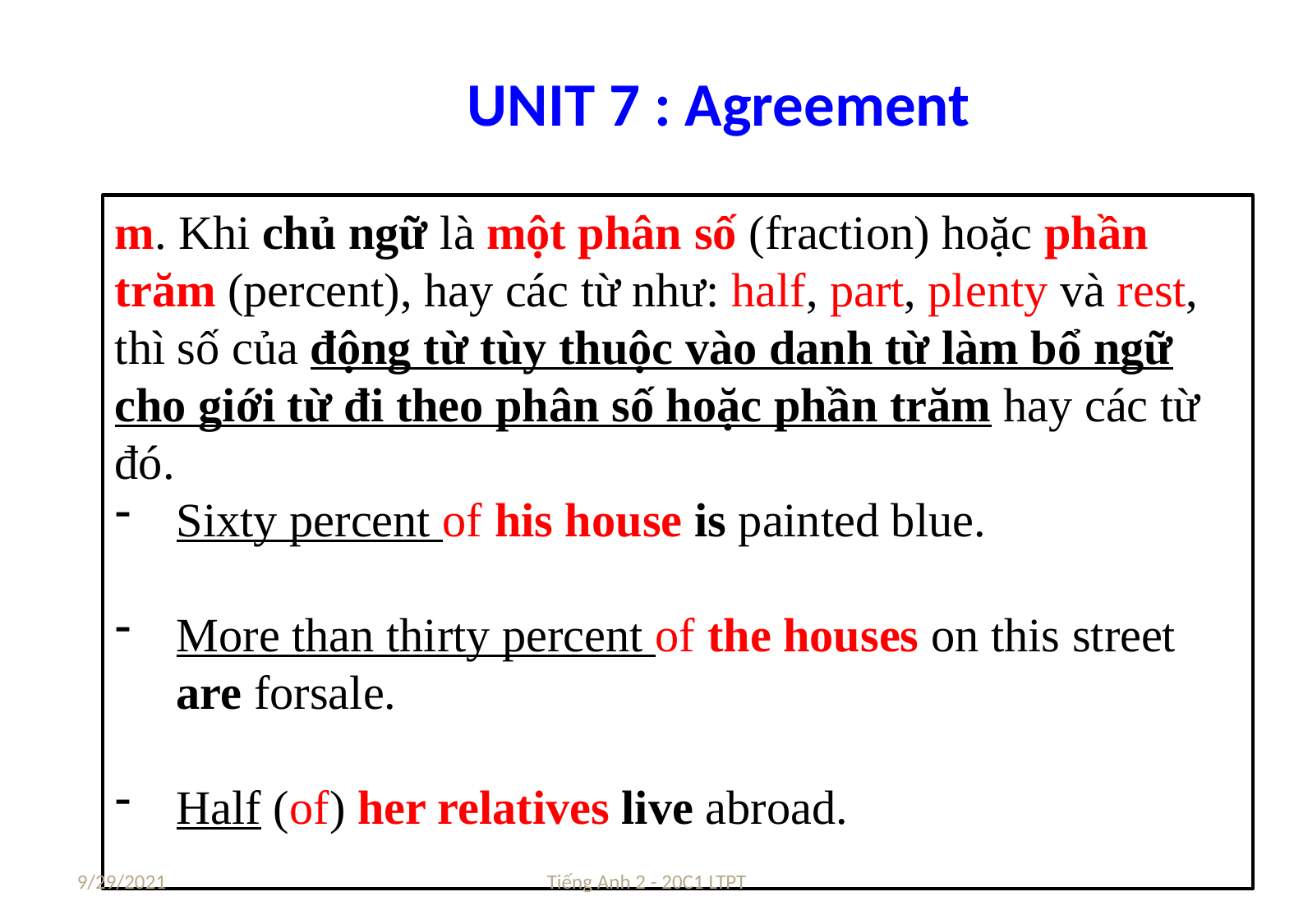

# UNIT 7 : Agreement
m. Khi chủ ngữ là một phân số (fraction) hoặc phần trăm (percent), hay các từ như: half, part, plenty và rest, thì số của động từ tùy thuộc vào danh từ làm bổ ngữ cho giới từ đi theo phân số hoặc phần trăm hay các từ đó.
Sixty percent of his house is painted blue.

More than thirty percent of the houses on this street are forsale.

Half (of) her relatives live abroad.

9/29/2021
Tiếng Anh 2 - 20C1 LTPT
28